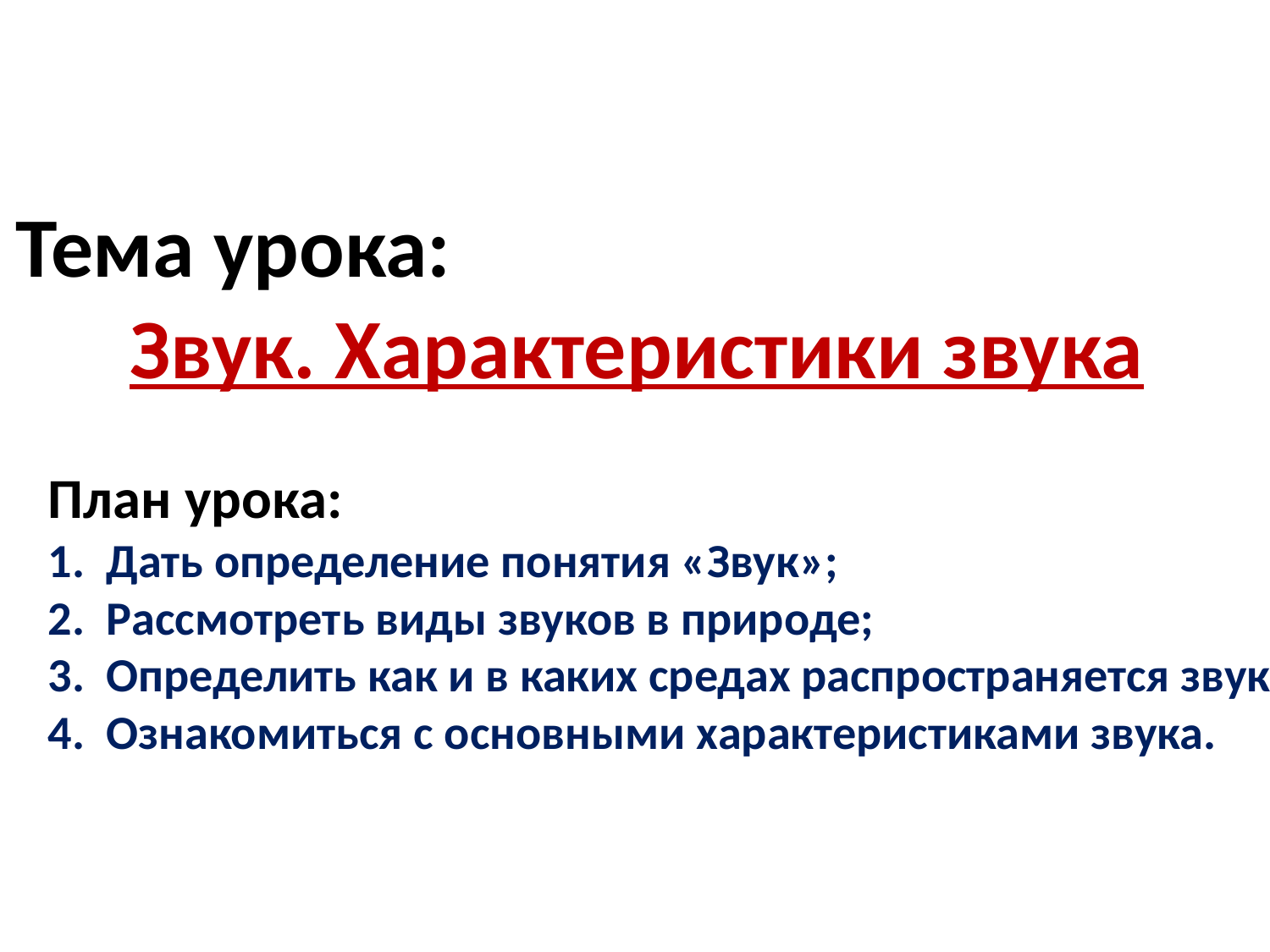

Тема урока:
Звук. Характеристики звука
План урока:
 Дать определение понятия «Звук»;
 Рассмотреть виды звуков в природе;
 Определить как и в каких средах распространяется звук;
 Ознакомиться с основными характеристиками звука.